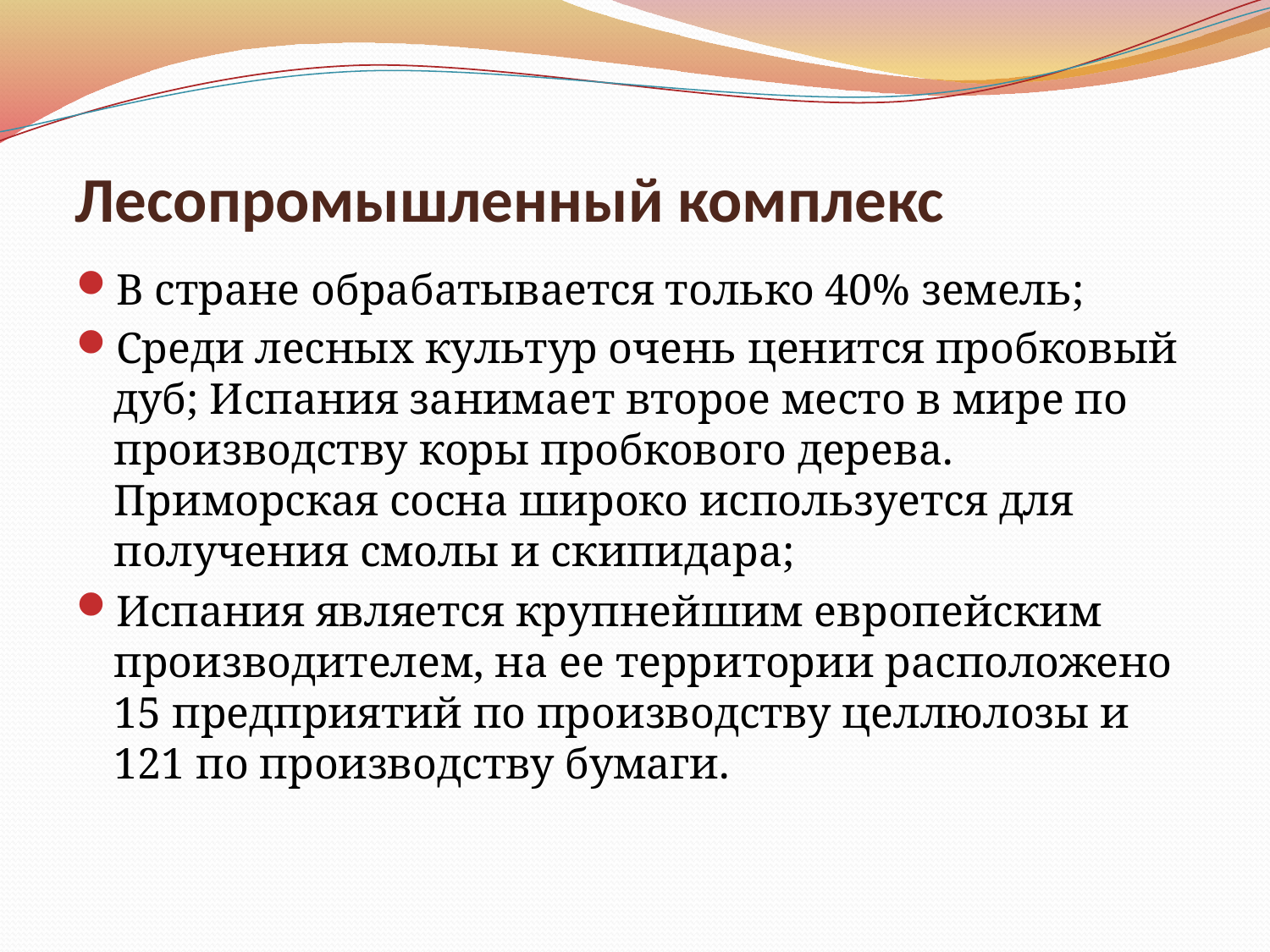

# Лесопромышленный комплекс
В стране обрабатывается только 40% земель;
Среди лесных культур очень ценится пробковый дуб; Испания занимает второе место в мире по производству коры пробкового дерева. Приморская сосна широко используется для получения смолы и скипидара;
Испания является крупнейшим европейским производителем, на ее территории расположено 15 предприятий по производству целлюлозы и 121 по производству бумаги.